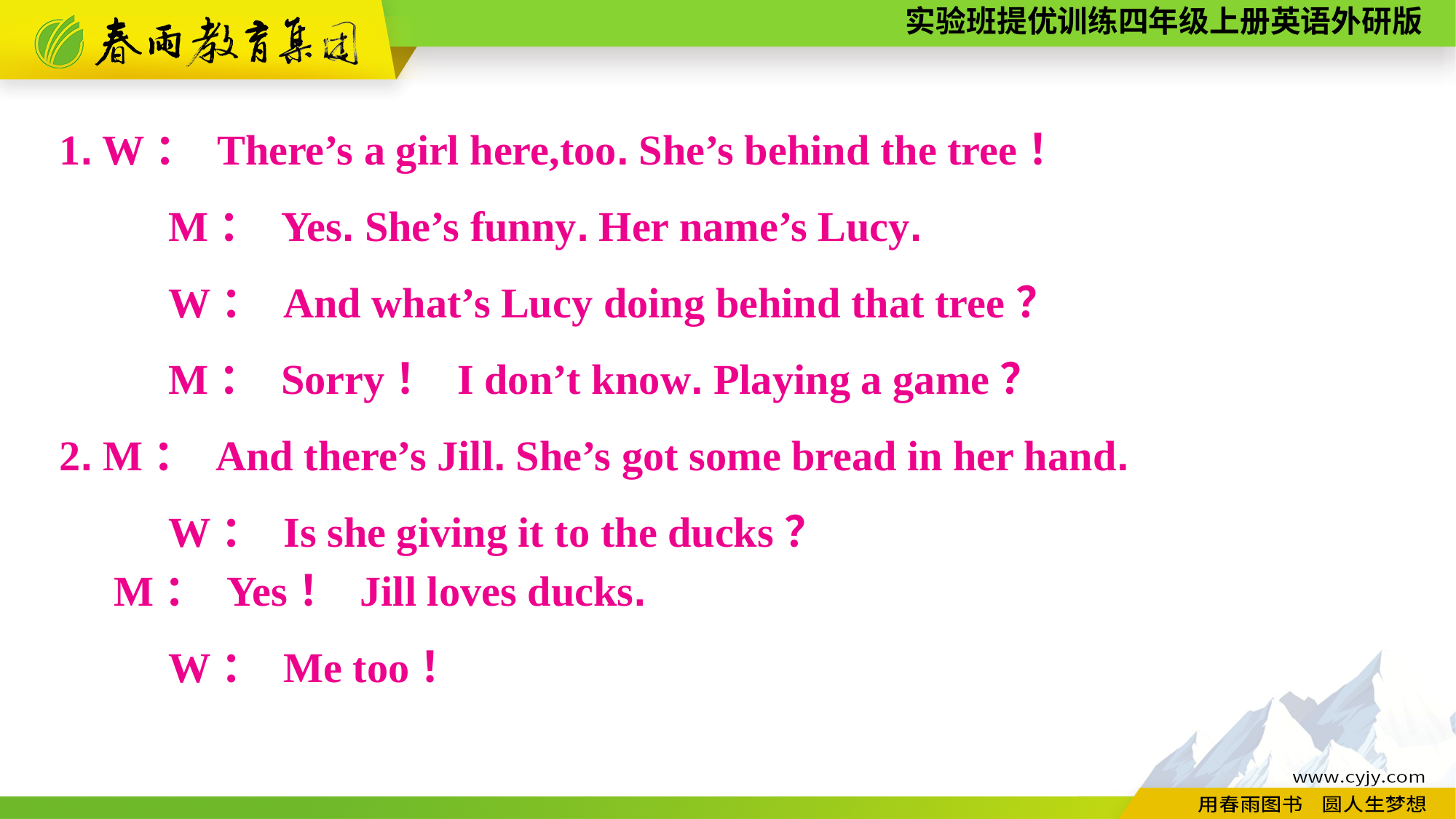

1. W： There’s a girl here,too. She’s behind the tree！
	M： Yes. She’s funny. Her name’s Lucy.
	W： And what’s Lucy doing behind that tree？
	M： Sorry！ I don’t know. Playing a game？
2. M： And there’s Jill. She’s got some bread in her hand.
	W： Is she giving it to the ducks？
M： Yes！ Jill loves ducks.
	W： Me too！